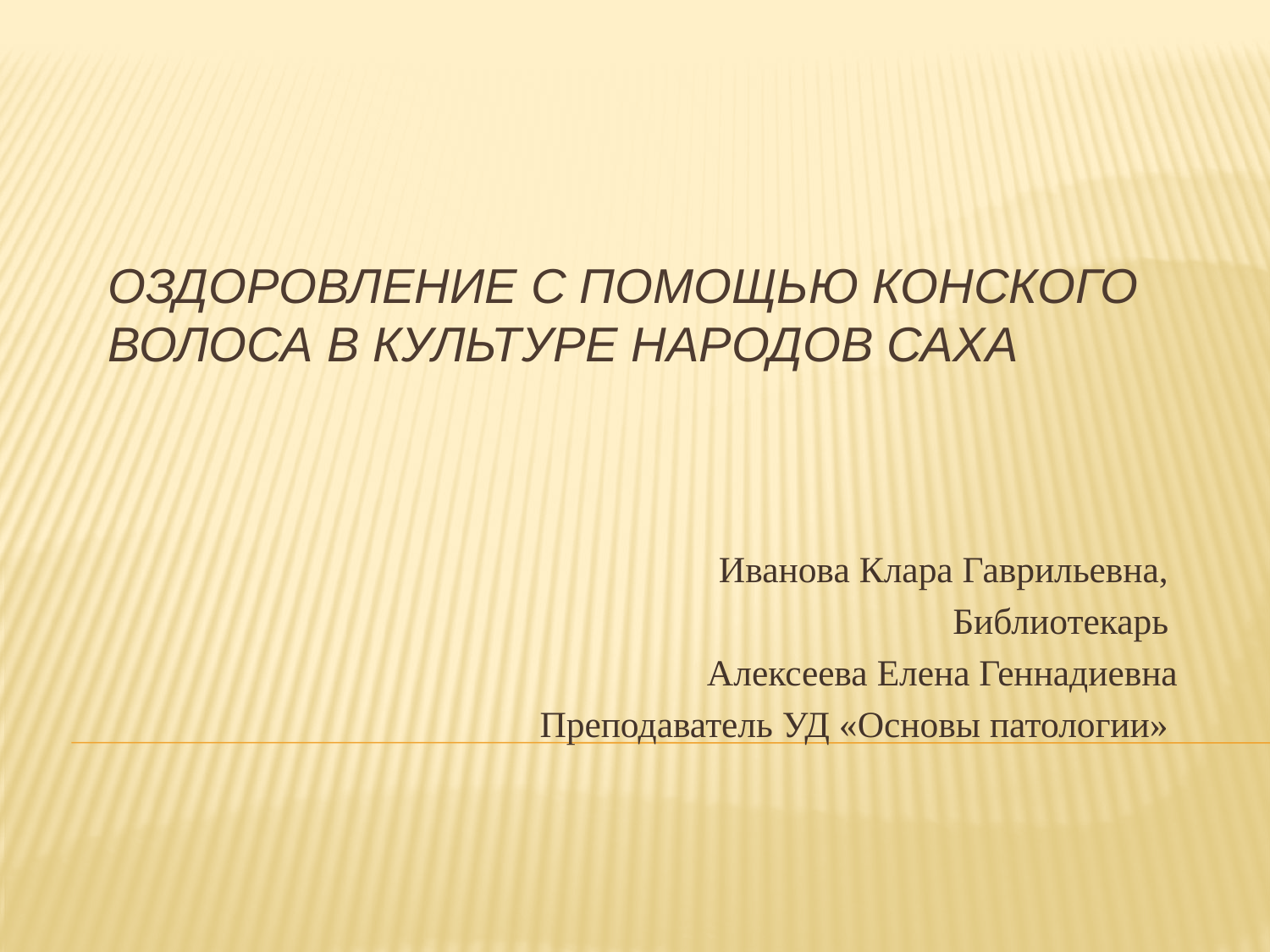

# Оздоровление с помощью конского волоса в культуре народов Саха
 Иванова Клара Гаврильевна,
Библиотекарь
Алексеева Елена Геннадиевна
Преподаватель УД «Основы патологии»